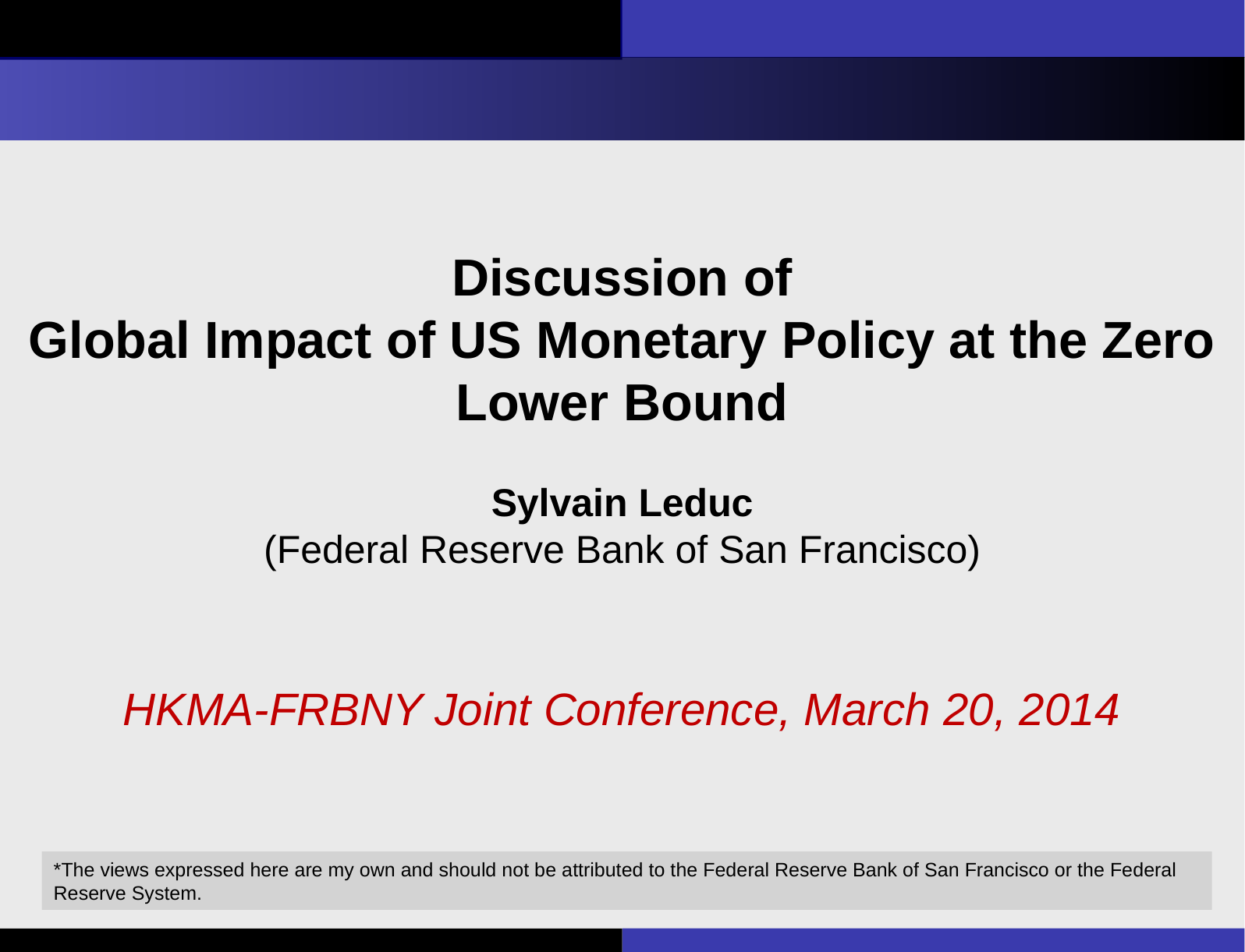

# Discussion of Global Impact of US Monetary Policy at the Zero Lower Bound Sylvain Leduc (Federal Reserve Bank of San Francisco) HKMA-FRBNY Joint Conference, March 20, 2014
*The views expressed here are my own and should not be attributed to the Federal Reserve Bank of San Francisco or the Federal Reserve System.